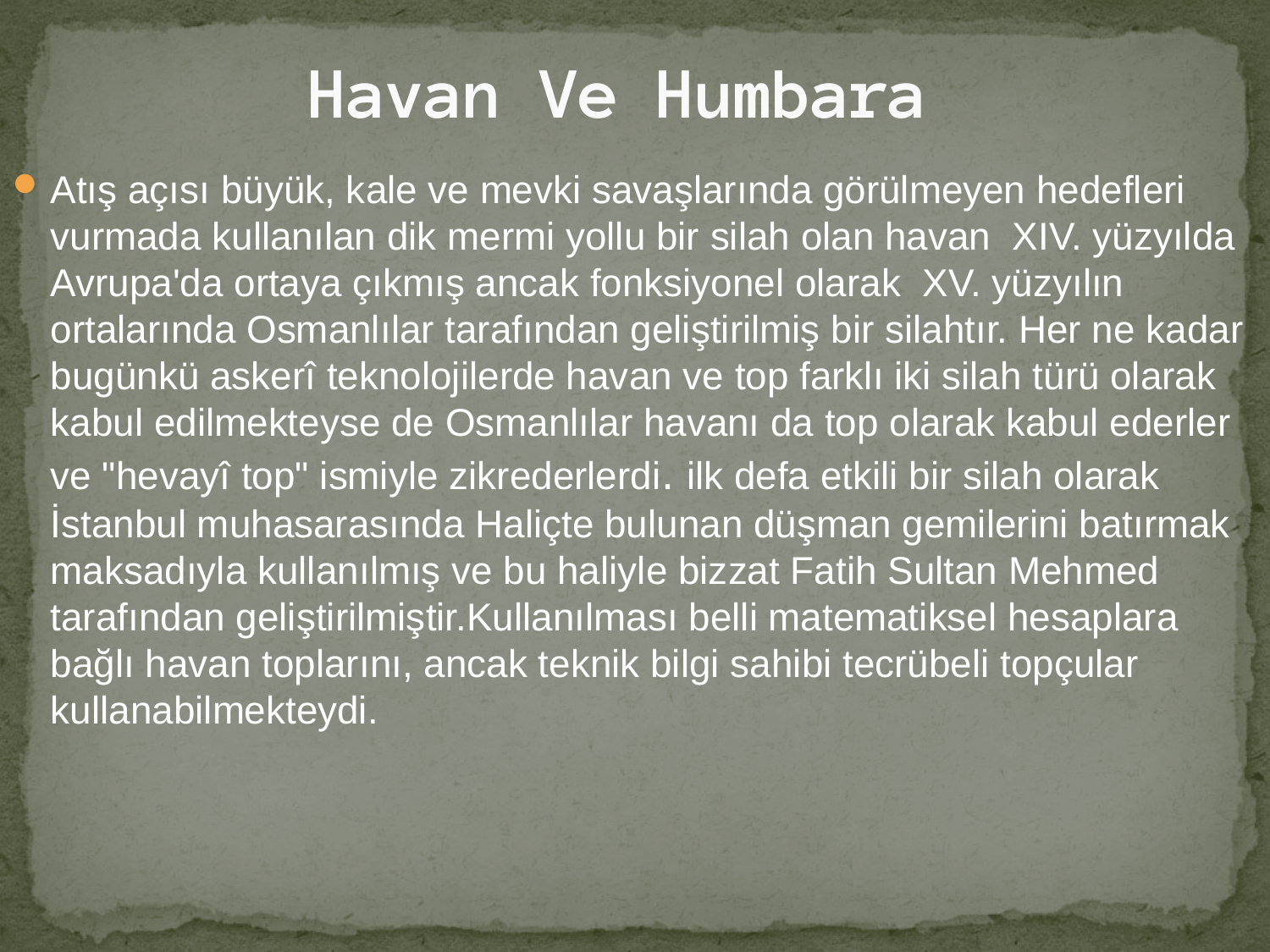

# Havan Ve Humbara
Atış açısı büyük, kale ve mevki savaşlarında görülmeyen hedefleri vurmada kullanılan dik mermi yollu bir silah olan havan  XIV. yüzyılda Avrupa'da ortaya çıkmış ancak fonksiyonel olarak  XV. yüzyılın ortalarında Osmanlılar tarafından geliştirilmiş bir silahtır. Her ne kadar bugünkü askerî teknolojilerde havan ve top farklı iki silah türü olarak kabul edilmekteyse de Osmanlılar havanı da top olarak kabul ederler ve "hevayî top" ismiyle zikrederlerdi. ilk defa etkili bir silah olarak İstanbul muhasarasında Haliçte bulunan düşman gemilerini batırmak maksadıyla kullanılmış ve bu haliyle bizzat Fatih Sultan Mehmed tarafından geliştirilmiştir.Kullanılması belli matematiksel hesaplara bağlı havan toplarını, ancak teknik bilgi sahibi tecrübeli topçular kullanabilmekteydi.